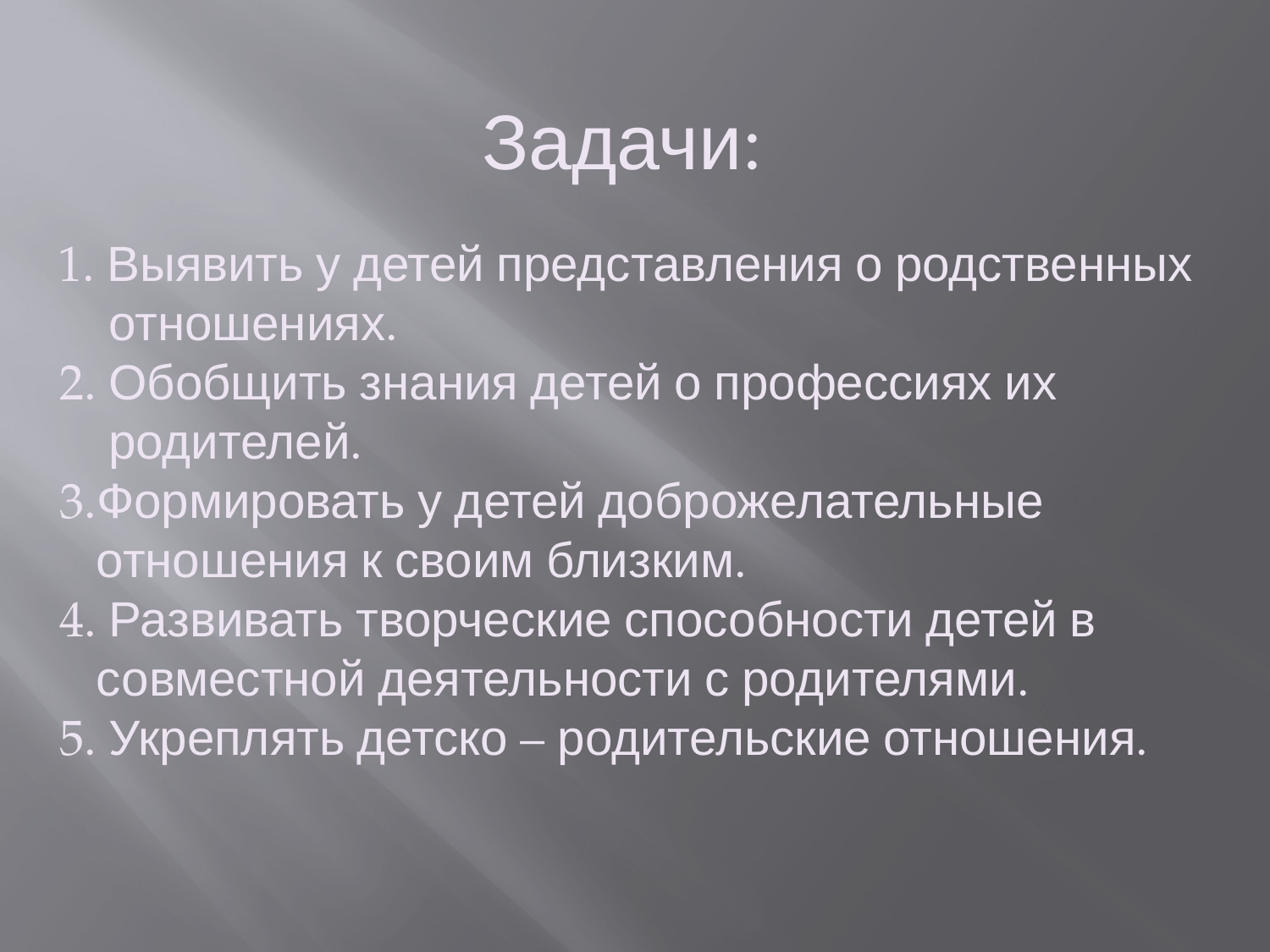

Задачи:
 1. Выявить у детей представления о родственных
     отношениях.
 2. Обобщить знания детей о профессиях их
     родителей.
 3.Формировать у детей доброжелательные
    отношения к своим близким.
 4. Развивать творческие способности детей в
    совместной деятельности с родителями.
 5. Укреплять детско – родительские отношения.